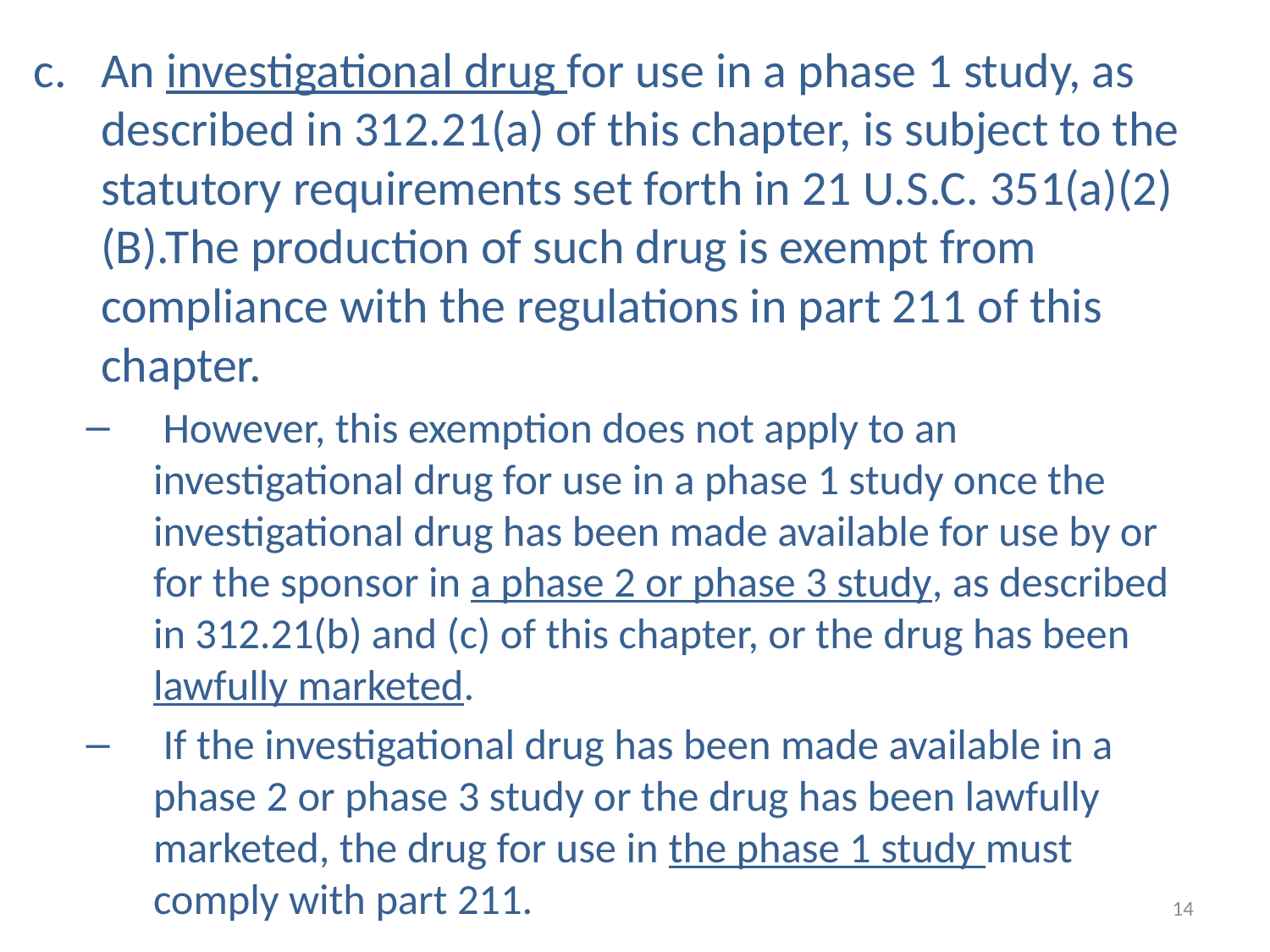

An investigational drug for use in a phase 1 study, as described in 312.21(a) of this chapter, is subject to the statutory requirements set forth in 21 U.S.C. 351(a)(2)(B).The production of such drug is exempt from compliance with the regulations in part 211 of this chapter.
 However, this exemption does not apply to an investigational drug for use in a phase 1 study once the investigational drug has been made available for use by or for the sponsor in a phase 2 or phase 3 study, as described in 312.21(b) and (c) of this chapter, or the drug has been lawfully marketed.
 If the investigational drug has been made available in a phase 2 or phase 3 study or the drug has been lawfully marketed, the drug for use in the phase 1 study must comply with part 211.
14